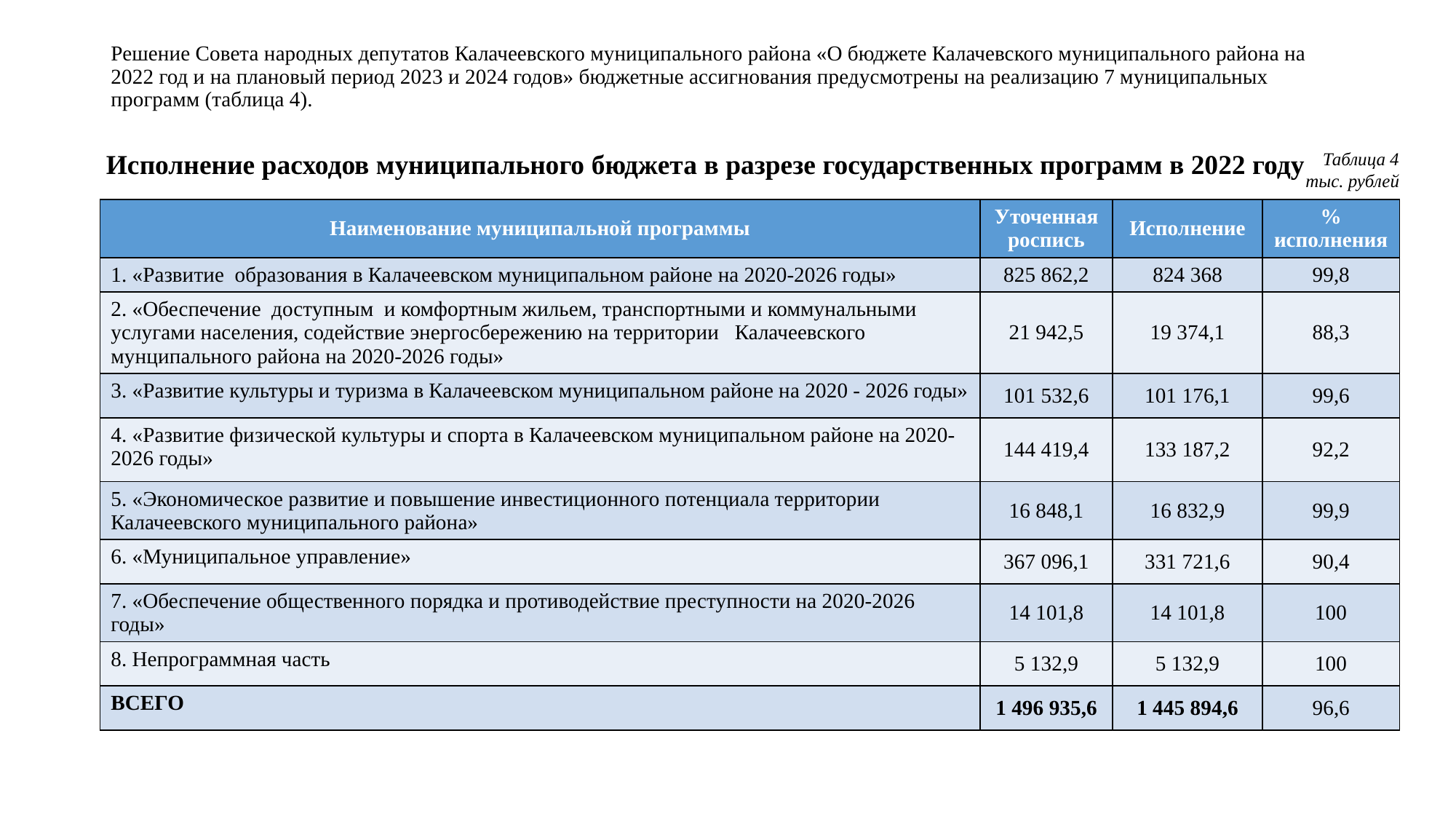

Решение Совета народных депутатов Калачеевского муниципального района «О бюджете Калачевского муниципального района на 2022 год и на плановый период 2023 и 2024 годов» бюджетные ассигнования предусмотрены на реализацию 7 муниципальных программ (таблица 4).
Исполнение расходов муниципального бюджета в разрезе государственных программ в 2022 году
Таблица 4
тыс. рублей
| Наименование муниципальной программы | Уточенная роспись | Исполнение | % исполнения |
| --- | --- | --- | --- |
| 1. «Развитие образования в Калачеевском муниципальном районе на 2020-2026 годы» | 825 862,2 | 824 368 | 99,8 |
| 2. «Обеспечение доступным и комфортным жильем, транспортными и коммунальными услугами населения, содействие энергосбережению на территории Калачеевского мунципального района на 2020-2026 годы» | 21 942,5 | 19 374,1 | 88,3 |
| 3. «Развитие культуры и туризма в Калачеевском муниципальном районе на 2020 - 2026 годы» | 101 532,6 | 101 176,1 | 99,6 |
| 4. «Развитие физической культуры и спорта в Калачеевском муниципальном районе на 2020-2026 годы» | 144 419,4 | 133 187,2 | 92,2 |
| 5. «Экономическое развитие и повышение инвестиционного потенциала территории Калачеевского муниципального района» | 16 848,1 | 16 832,9 | 99,9 |
| 6. «Муниципальное управление» | 367 096,1 | 331 721,6 | 90,4 |
| 7. «Обеспечение общественного порядка и противодействие преступности на 2020-2026 годы» | 14 101,8 | 14 101,8 | 100 |
| 8. Непрограммная часть | 5 132,9 | 5 132,9 | 100 |
| ВСЕГО | 1 496 935,6 | 1 445 894,6 | 96,6 |